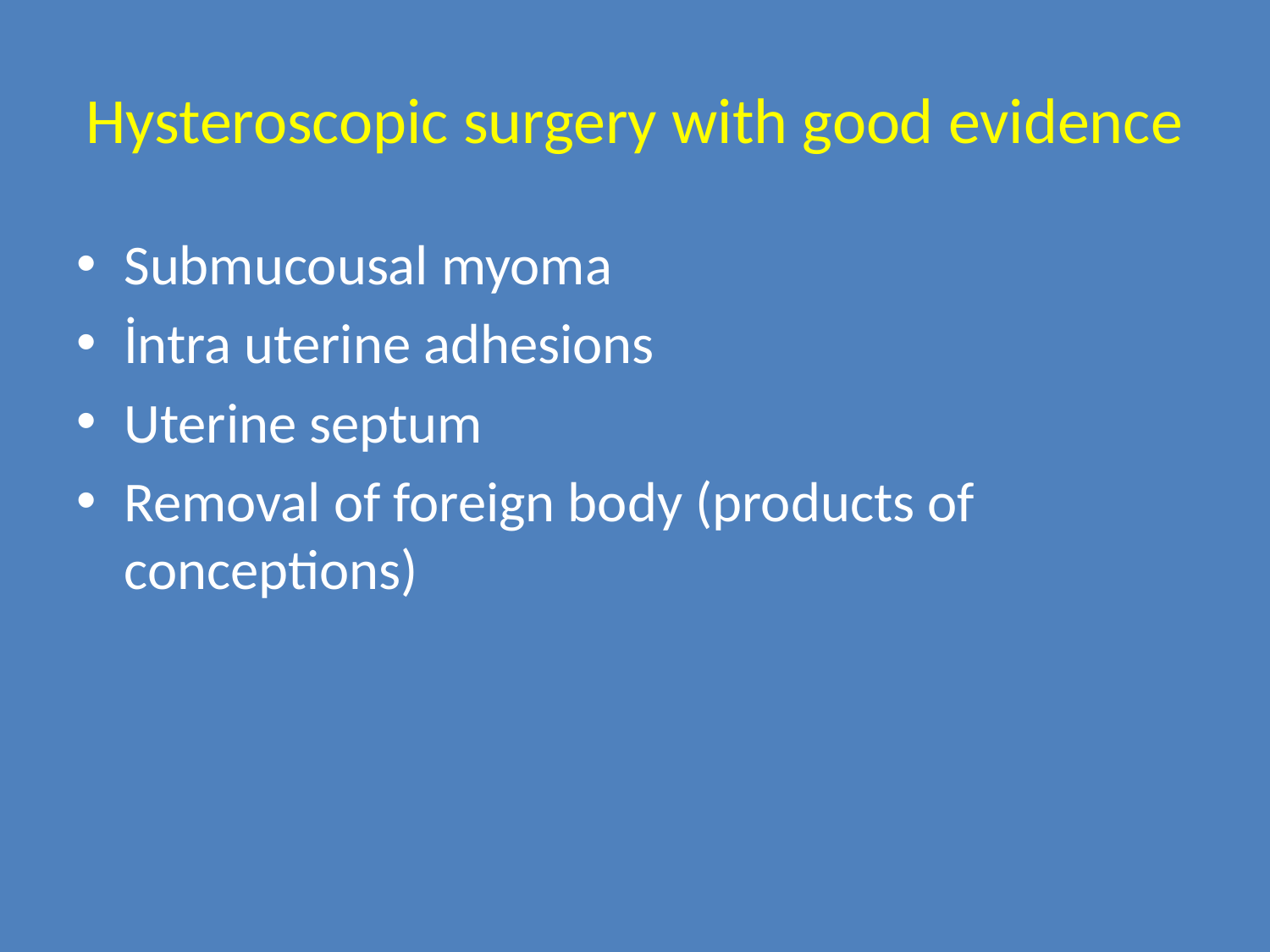

# Hysteroscopic surgery with good evidence
Submucousal myoma
İntra uterine adhesions
Uterine septum
Removal of foreign body (products of conceptions)